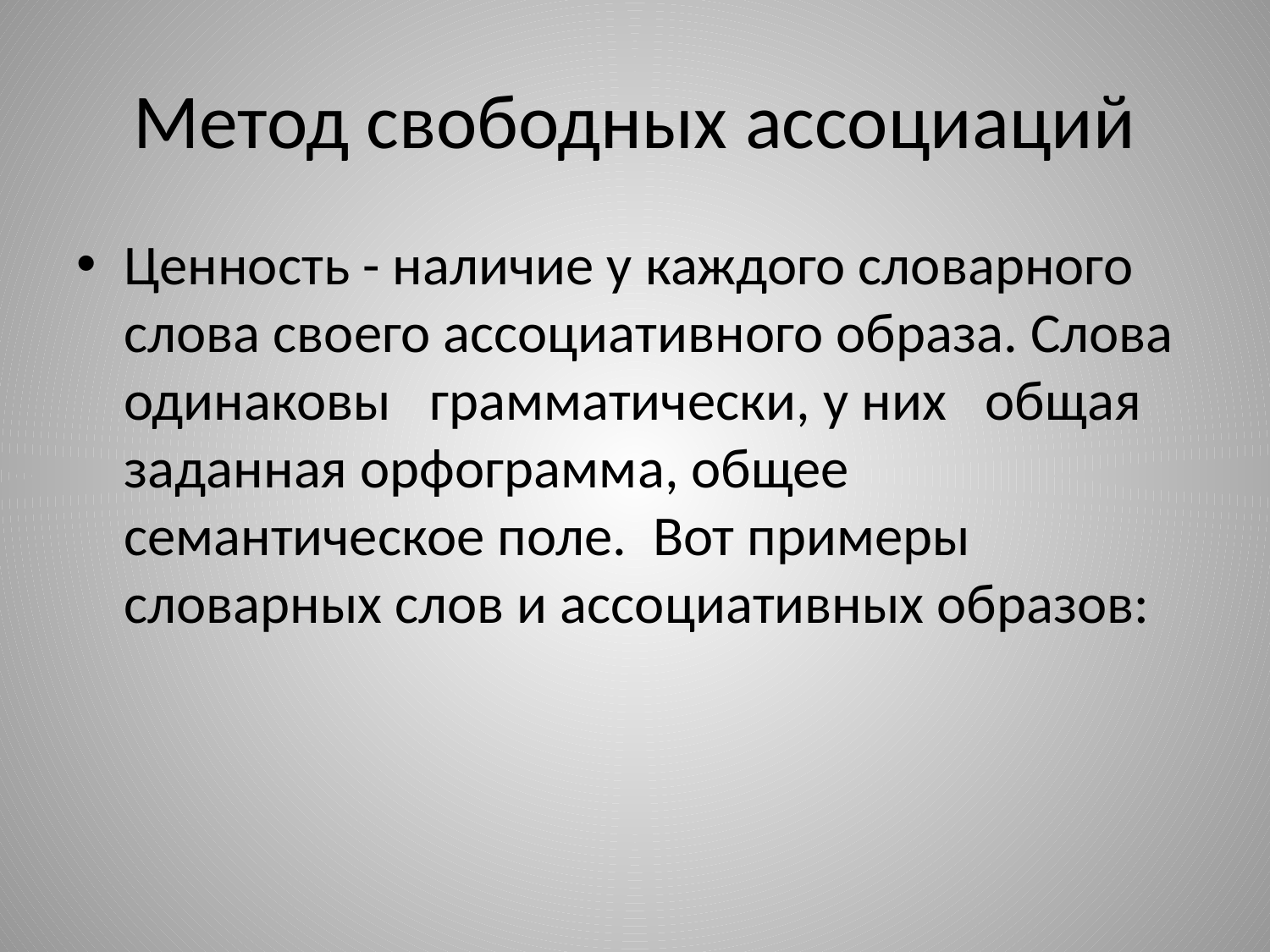

# Метод свободных ассоциаций
Ценность - наличие у каждого словарного слова своего ассоциативного образа. Слова одинаковы   грамматически, у них   общая заданная орфограмма, общее семантическое поле.  Вот примеры словарных слов и ассоциативных образов: